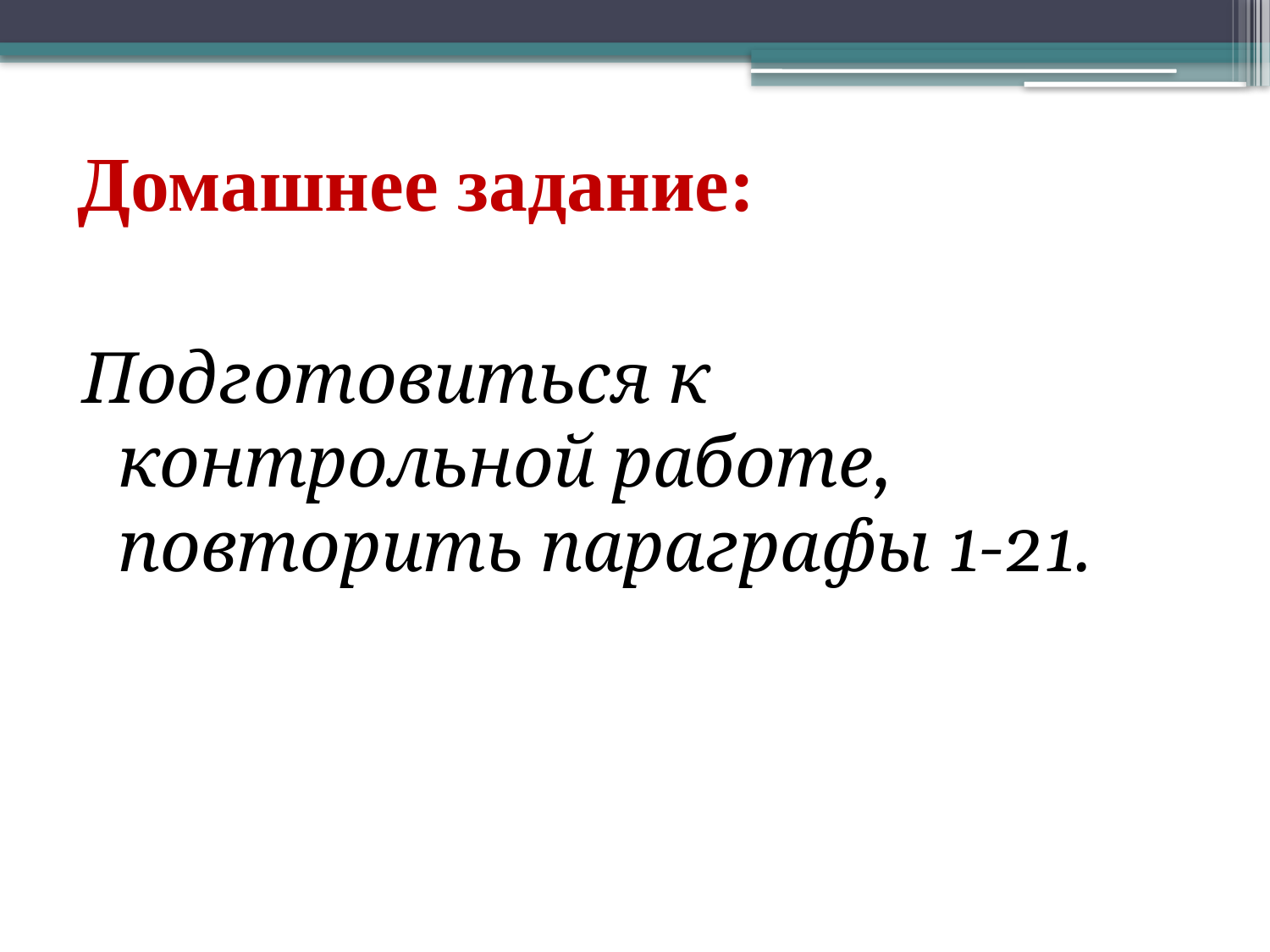

# Домашнее задание:
Подготовиться к контрольной работе, повторить параграфы 1-21.